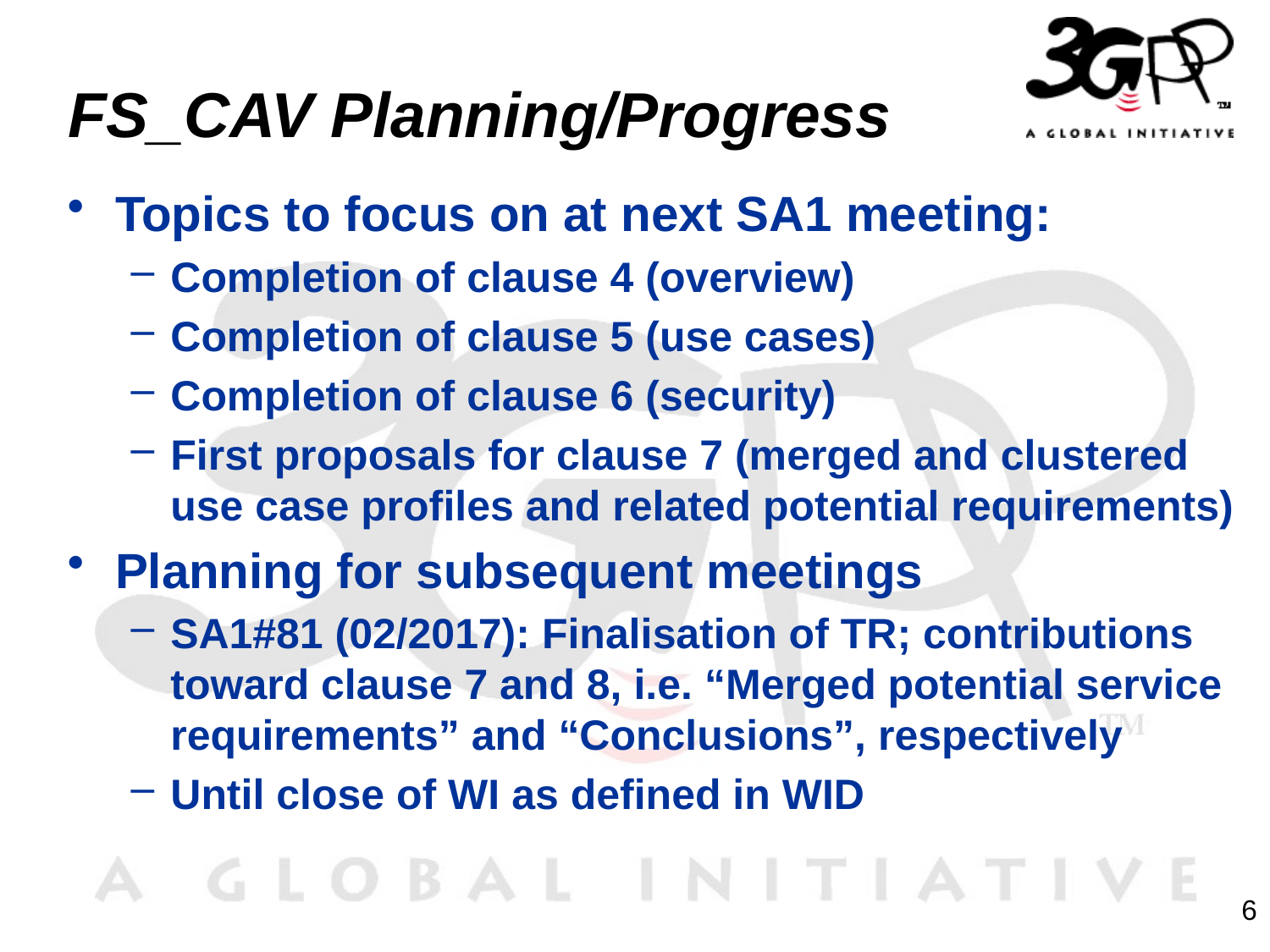

# FS_CAV Planning/Progress
Topics to focus on at next SA1 meeting:
Completion of clause 4 (overview)
Completion of clause 5 (use cases)
Completion of clause 6 (security)
First proposals for clause 7 (merged and clustered use case profiles and related potential requirements)
Planning for subsequent meetings
SA1#81 (02/2017): Finalisation of TR; contributions toward clause 7 and 8, i.e. “Merged potential service requirements” and “Conclusions”, respectively
Until close of WI as defined in WID
6